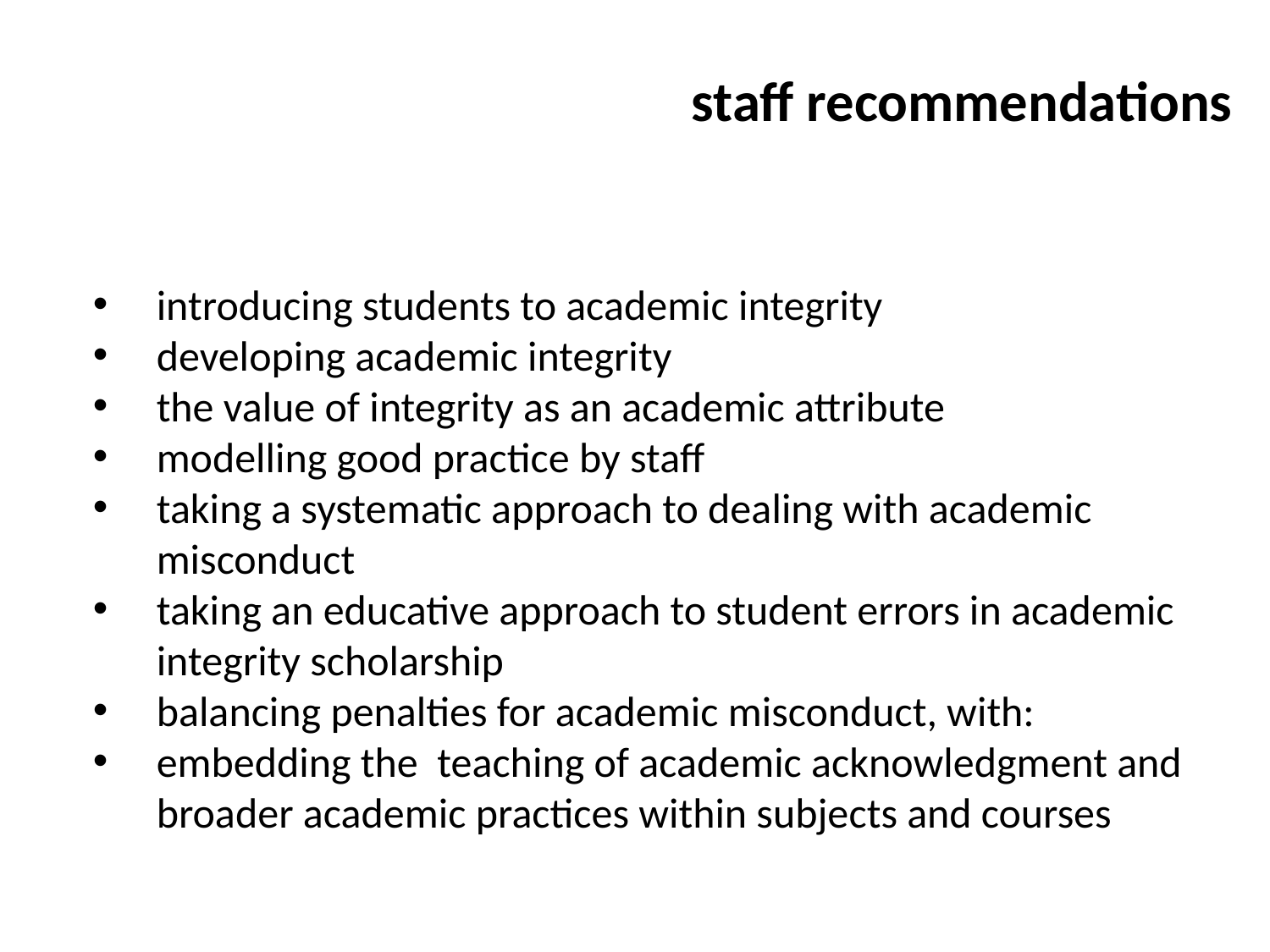

introducing students to academic integrity
developing academic integrity
the value of integrity as an academic attribute
modelling good practice by staff
taking a systematic approach to dealing with academic misconduct
taking an educative approach to student errors in academic integrity scholarship
balancing penalties for academic misconduct, with:
embedding the  teaching of academic acknowledgment and broader academic practices within subjects and courses
staff recommendations